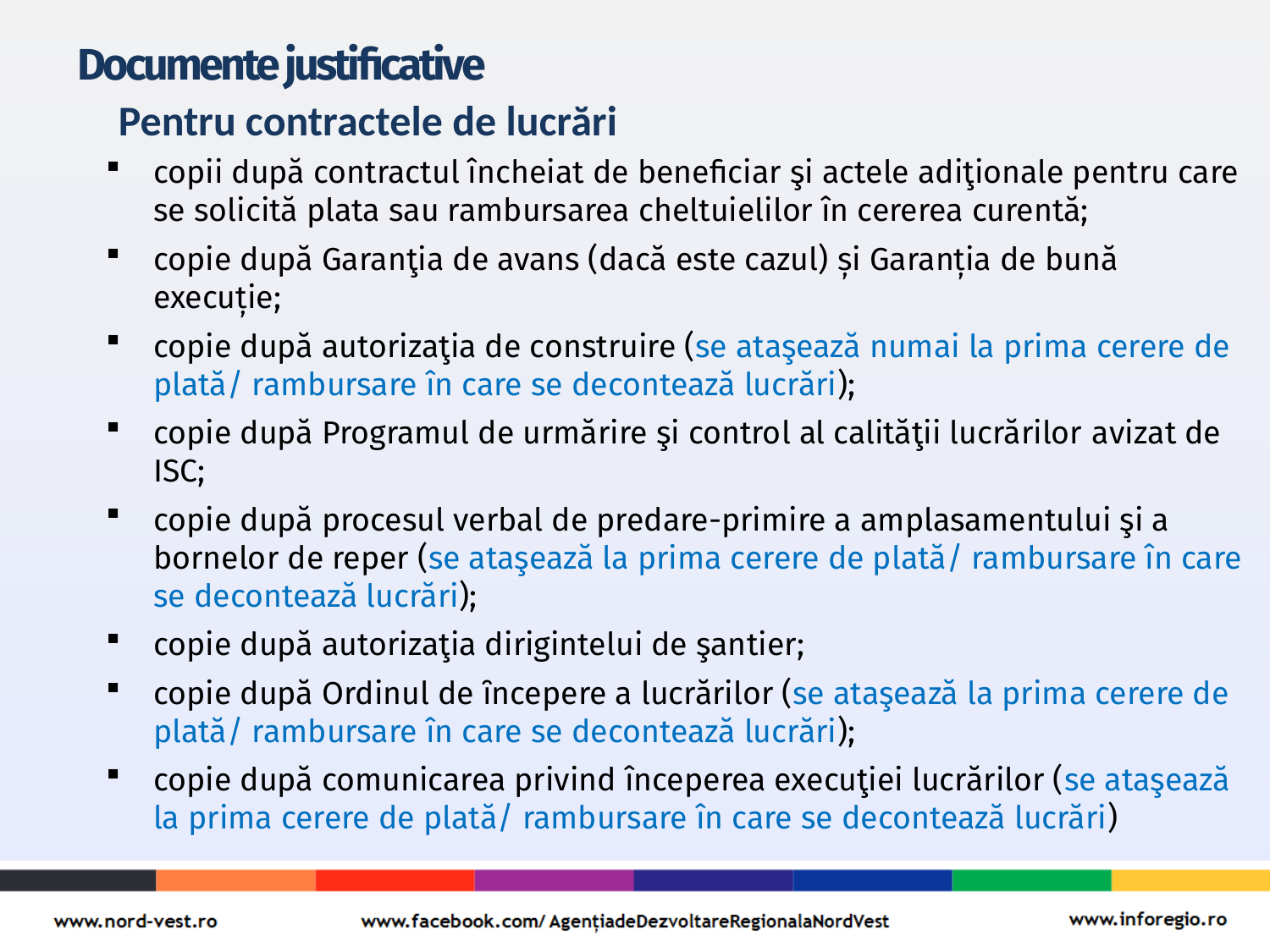

# Documente justificative
Pentru contractele de lucrări
copii după contractul încheiat de beneficiar şi actele adiţionale pentru care se solicită plata sau rambursarea cheltuielilor în cererea curentă;
copie după Garanţia de avans (dacă este cazul) și Garanția de bună execuție;
copie după autorizaţia de construire (se ataşează numai la prima cerere de plată/ rambursare în care se decontează lucrări);
copie după Programul de urmărire şi control al calităţii lucrărilor avizat de ISC;
copie după procesul verbal de predare-primire a amplasamentului şi a bornelor de reper (se ataşează la prima cerere de plată/ rambursare în care se decontează lucrări);
copie după autorizaţia dirigintelui de şantier;
copie după Ordinul de ȋncepere a lucrărilor (se ataşează la prima cerere de plată/ rambursare în care se decontează lucrări);
copie după comunicarea privind începerea execuţiei lucrărilor (se ataşează la prima cerere de plată/ rambursare în care se decontează lucrări)